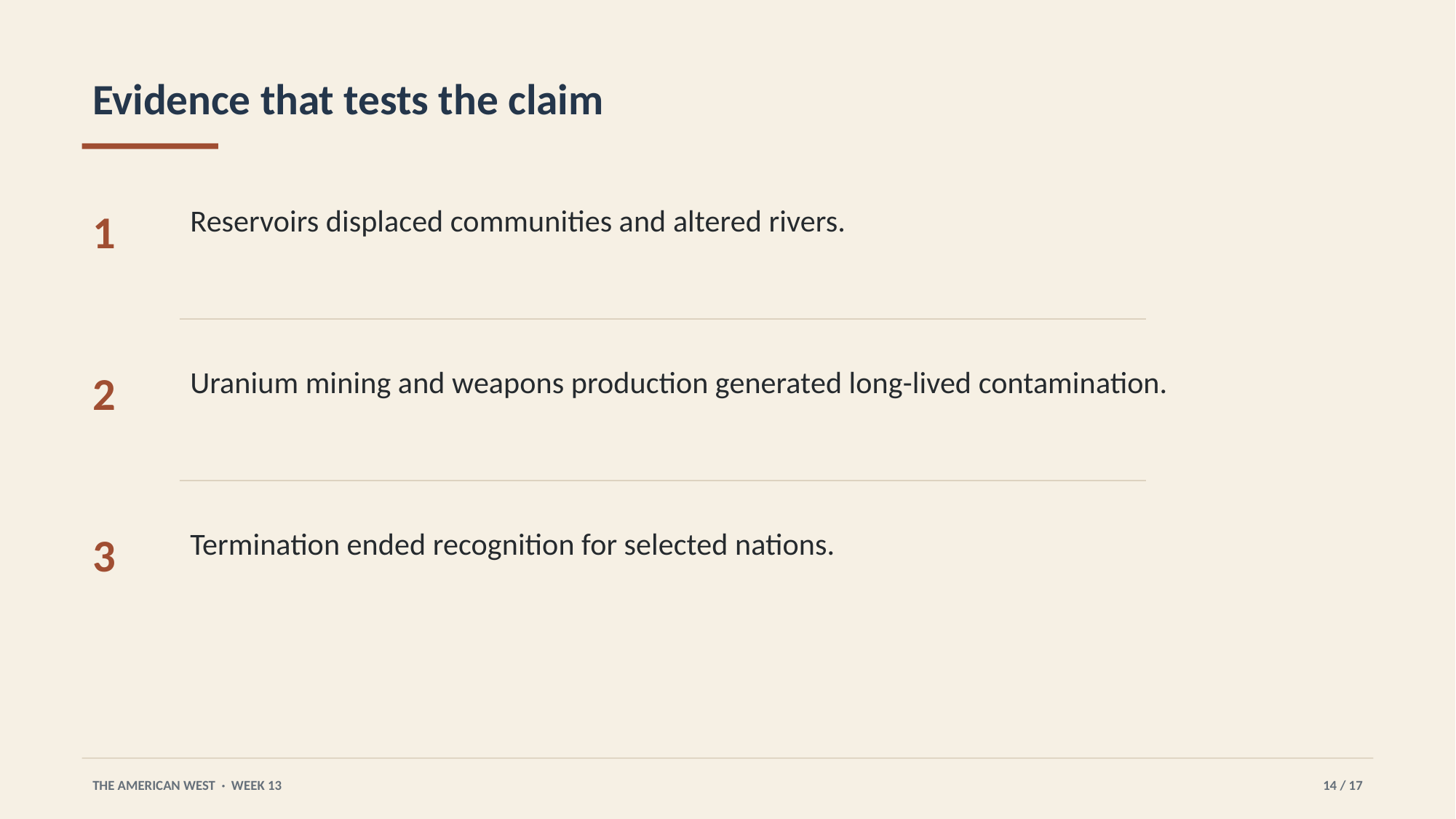

Evidence that tests the claim

Reservoirs displaced communities and altered rivers.
1

Uranium mining and weapons production generated long-lived contamination.
2

Termination ended recognition for selected nations.
3

THE AMERICAN WEST  ·  WEEK 13
14 / 17